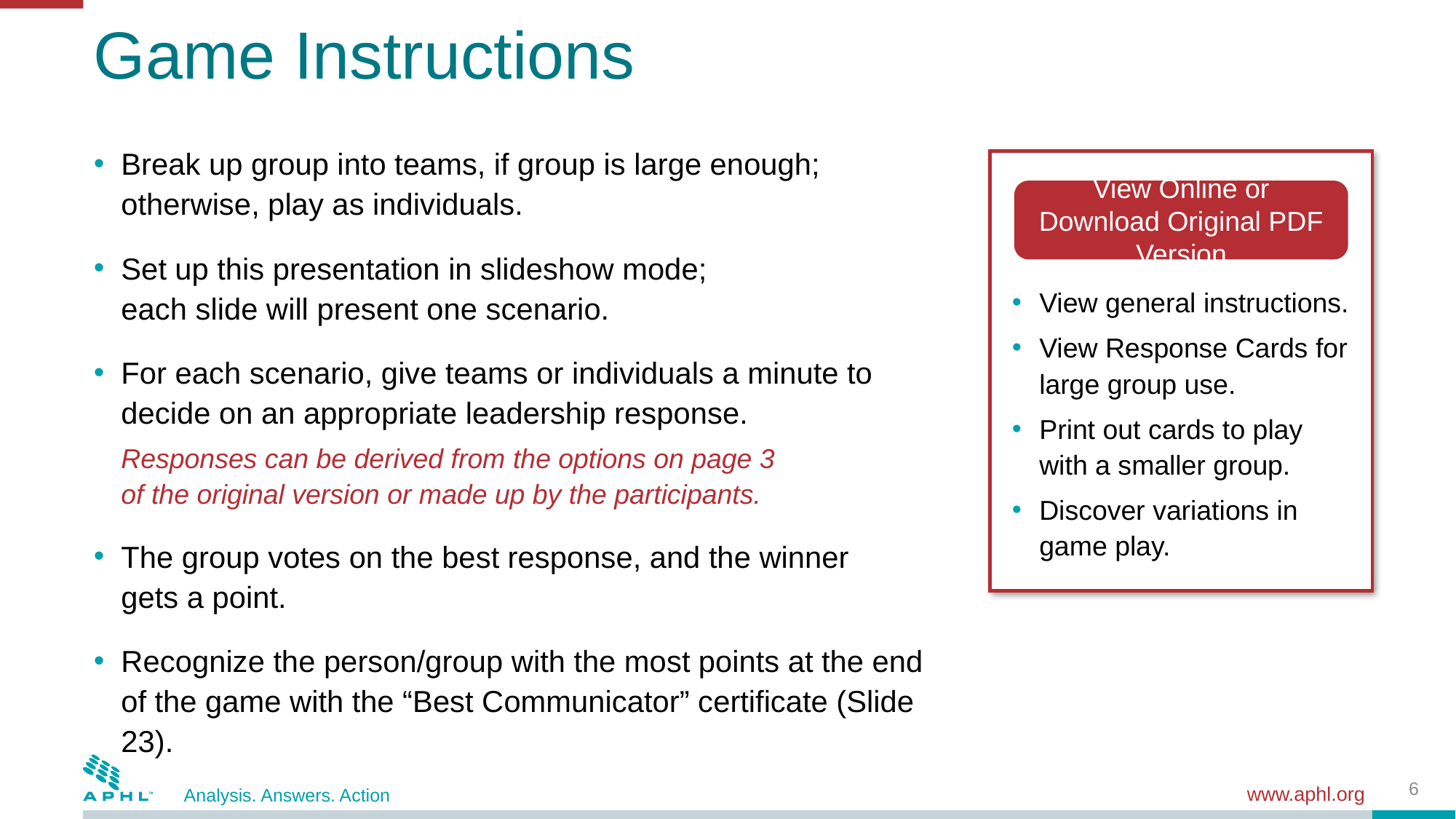

# Game Instructions
Break up group into teams, if group is large enough;
otherwise, play as individuals.
Set up this presentation in slideshow mode;
each slide will present one scenario.
For each scenario, give teams or individuals a minute to
decide on an appropriate leadership response.
Responses can be derived from the options on page 3
of the original version or made up by the participants.
The group votes on the best response, and the winner
gets a point.
Recognize the person/group with the most points at the end of the game with the “Best Communicator” certificate (Slide 23).
View general instructions.
View Response Cards for large group use.
Print out cards to play with a smaller group.
Discover variations in game play.
View Online or Download Original PDF Version
6